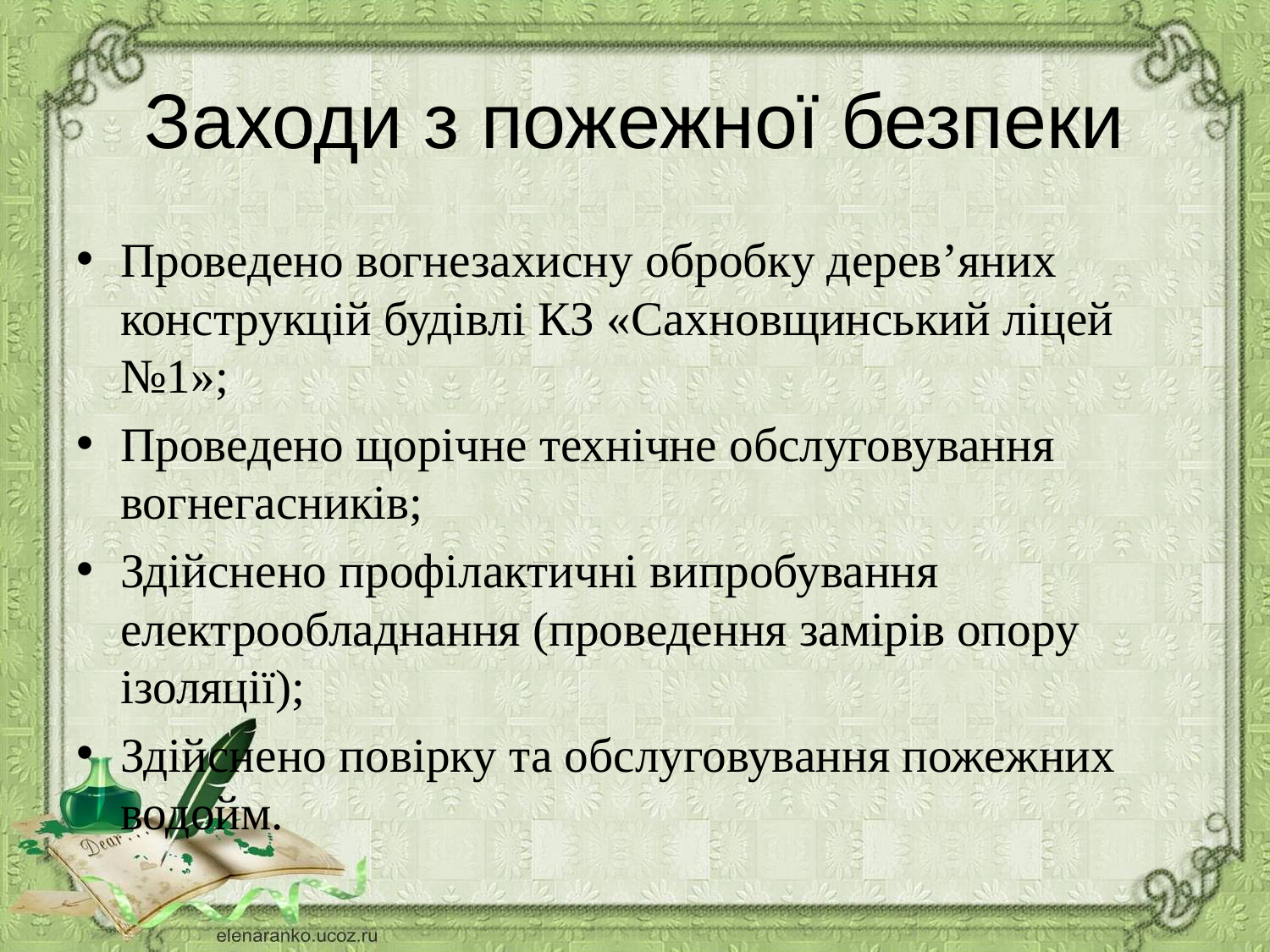

# Заходи з пожежної безпеки
Проведено вогнезахисну обробку дерев’яних конструкцій будівлі КЗ «Сахновщинський ліцей №1»;
Проведено щорічне технічне обслуговування  вогнегасників;
Здійснено профілактичні випробування електрообладнання (проведення замірів опору ізоляції);
Здійснено повірку та обслуговування пожежних водойм.